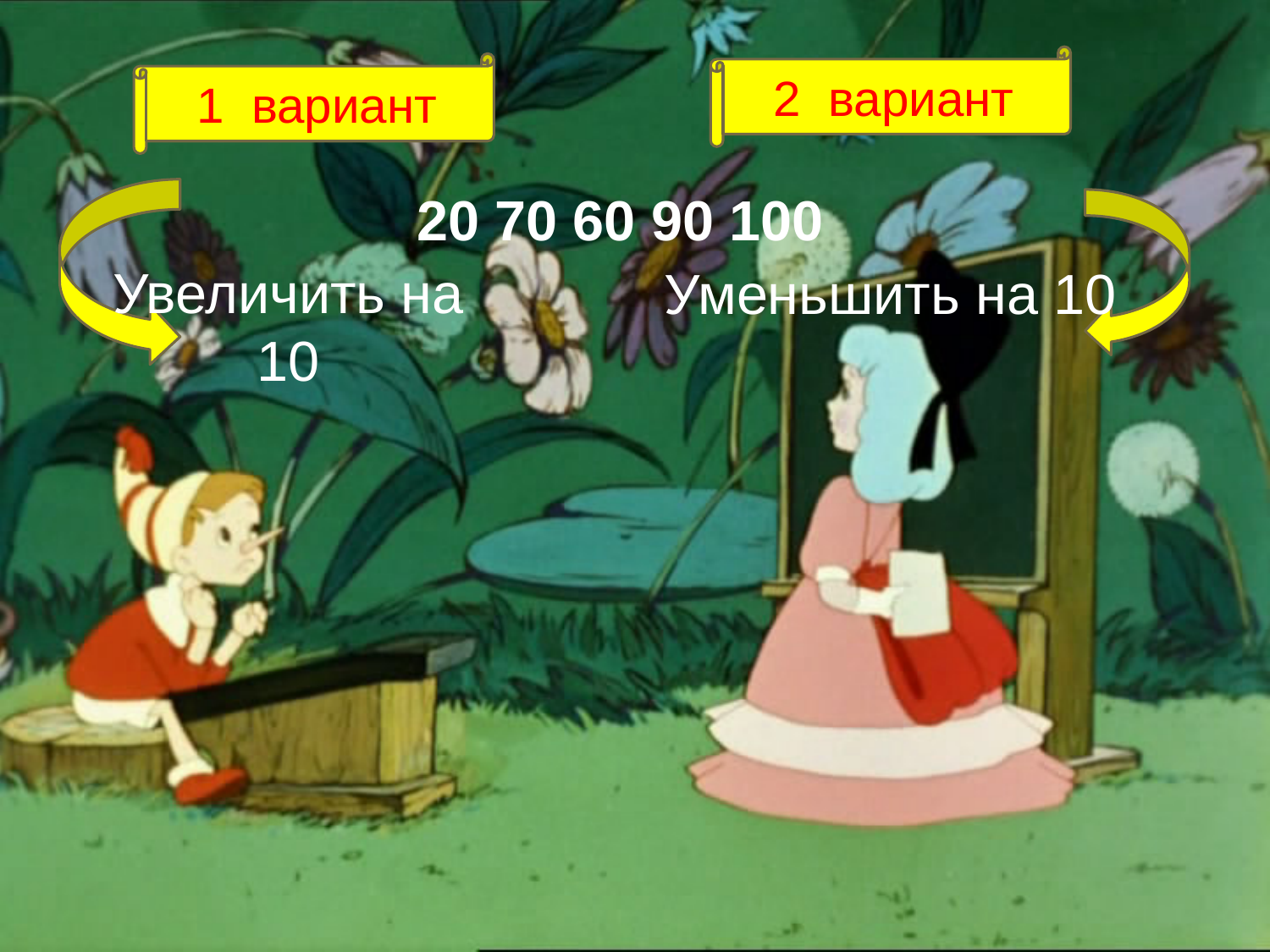

2  вариант
1  вариант
20 70 60 90 100

Увеличить на 10
Уменьшить на 10